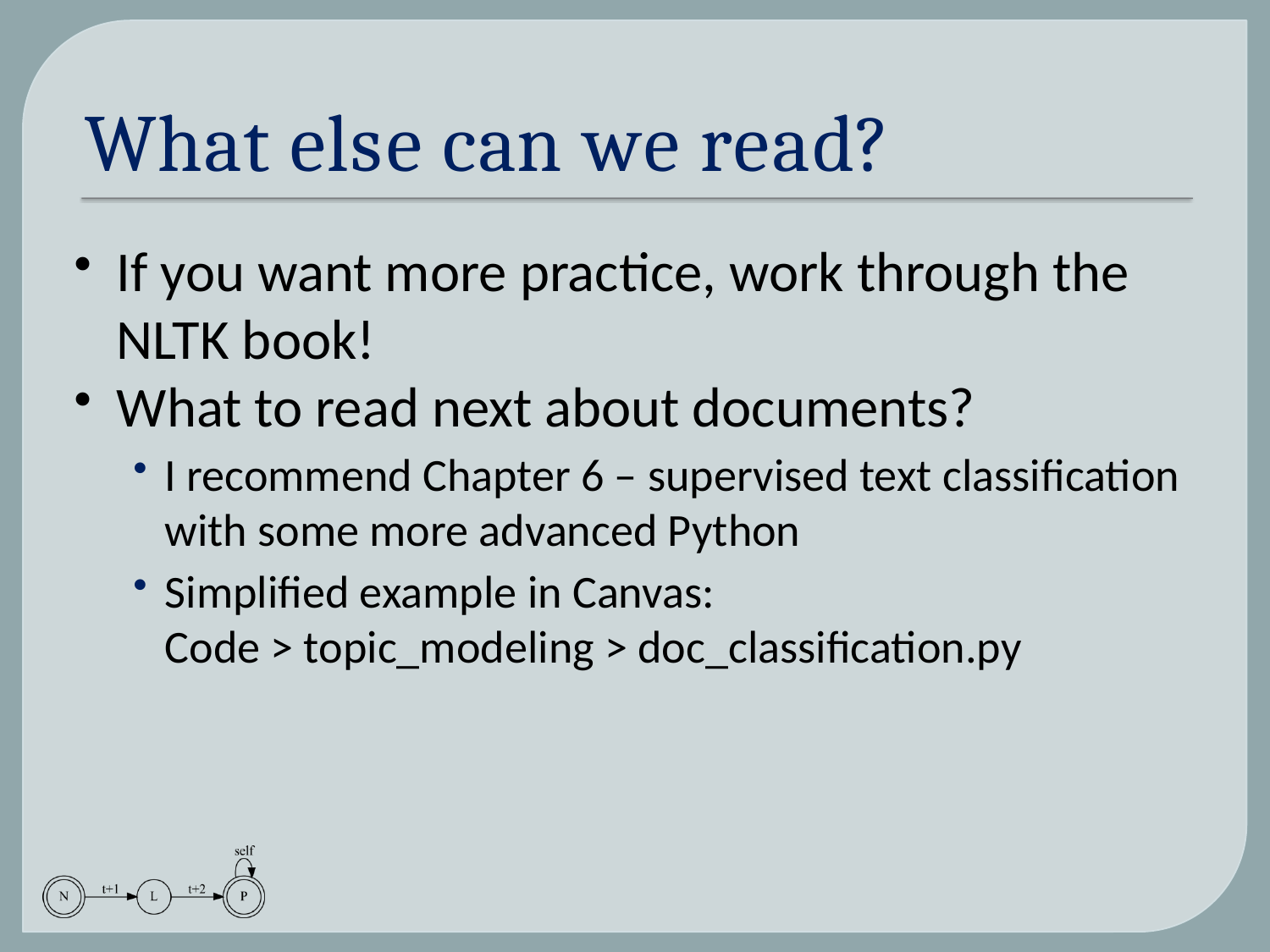

# What else can we read?
If you want more practice, work through the NLTK book!
What to read next about documents?
I recommend Chapter 6 – supervised text classification with some more advanced Python
Simplified example in Canvas:
Code > topic_modeling > doc_classification.py